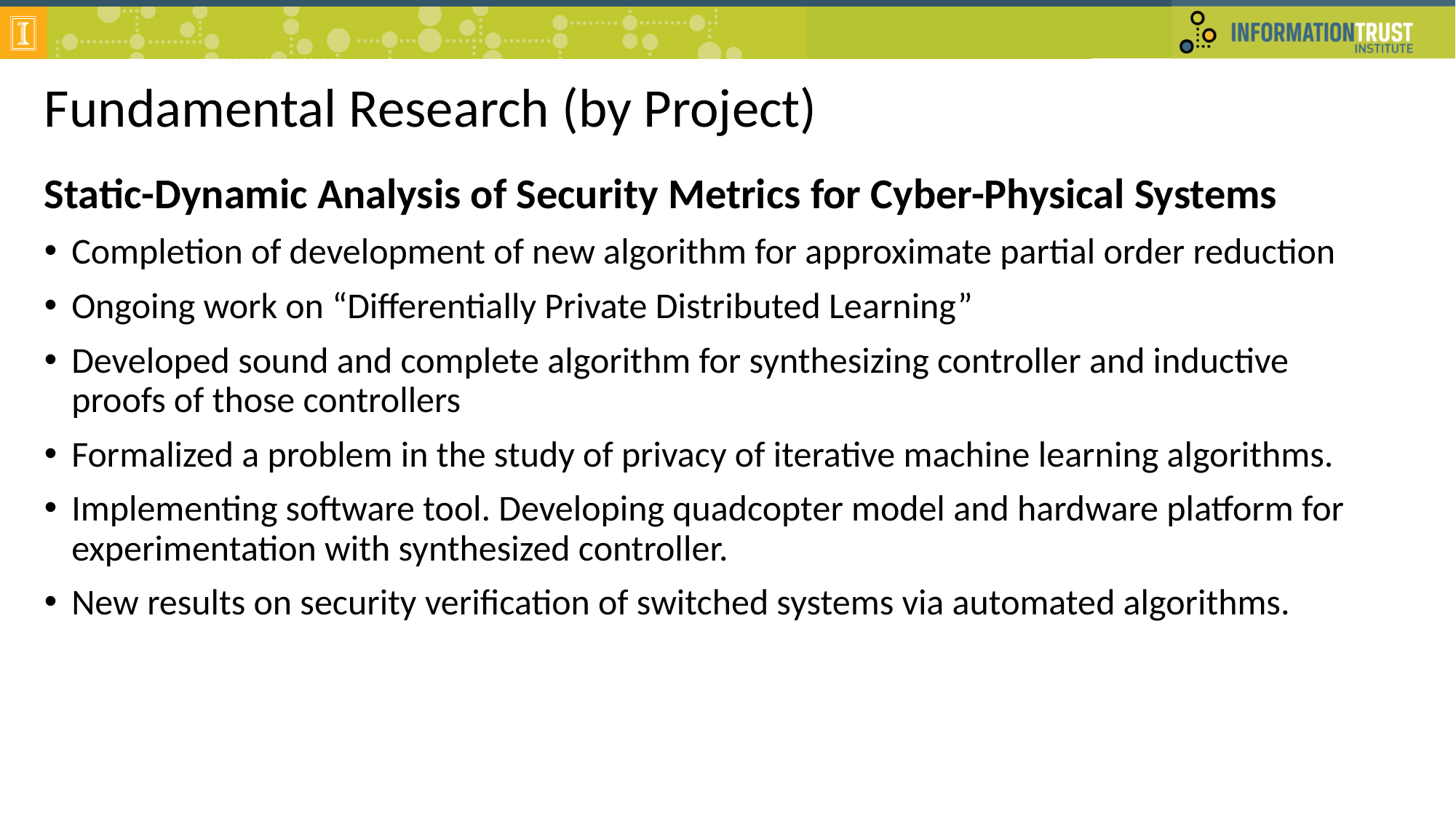

# Fundamental Research (by Project)
Static-Dynamic Analysis of Security Metrics for Cyber-Physical Systems
Completion of development of new algorithm for approximate partial order reduction
Ongoing work on “Differentially Private Distributed Learning”
Developed sound and complete algorithm for synthesizing controller and inductive proofs of those controllers
Formalized a problem in the study of privacy of iterative machine learning algorithms.
Implementing software tool. Developing quadcopter model and hardware platform for experimentation with synthesized controller.
New results on security verification of switched systems via automated algorithms.